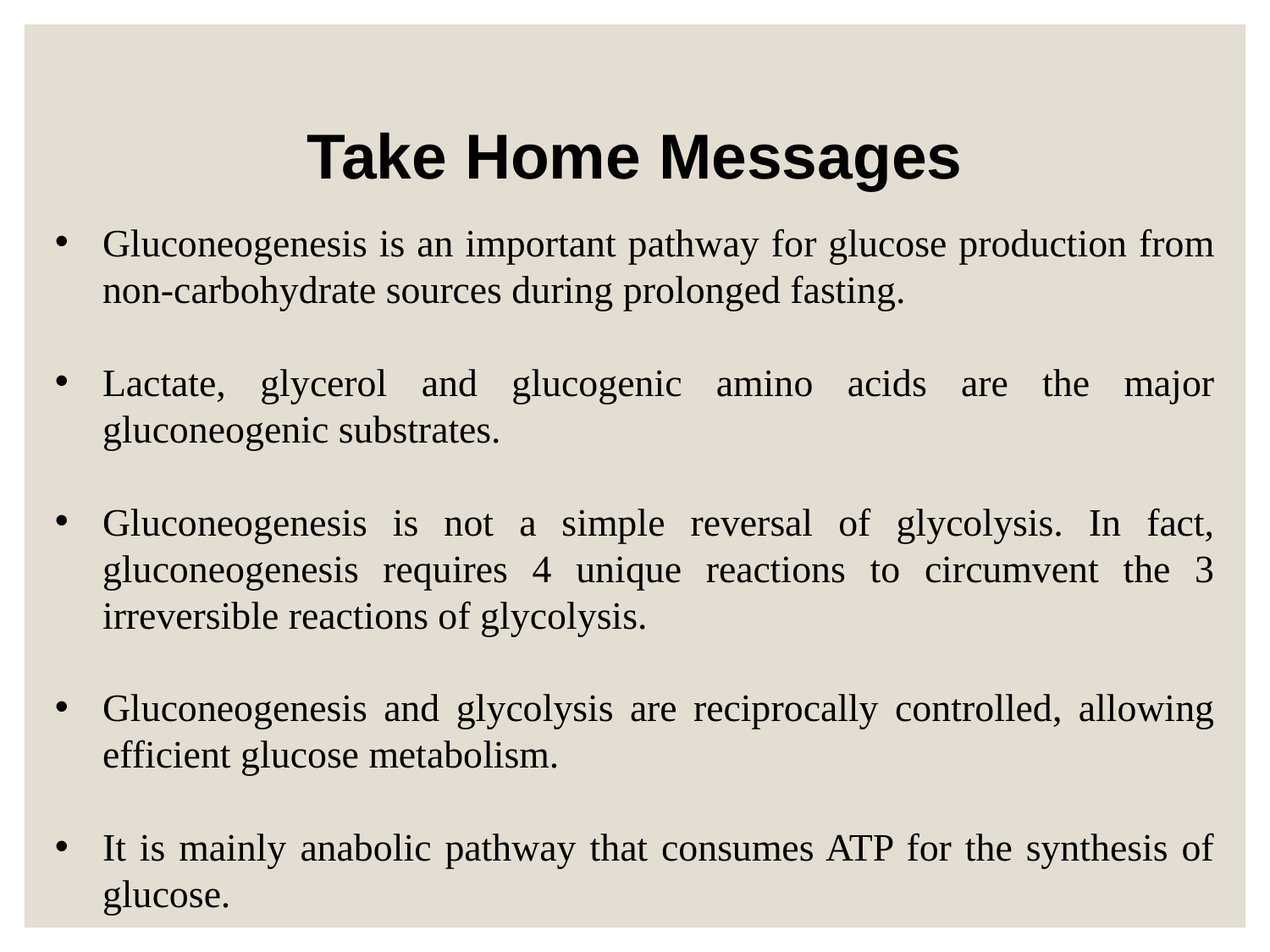

# Take Home Messages
Gluconeogenesis is an important pathway for glucose production from non-carbohydrate sources during prolonged fasting.

Lactate, glycerol and glucogenic amino acids are the major gluconeogenic substrates.

Gluconeogenesis is not a simple reversal of glycolysis. In fact, gluconeogenesis requires 4 unique reactions to circumvent the 3 irreversible reactions of glycolysis.

Gluconeogenesis and glycolysis are reciprocally controlled, allowing efficient glucose metabolism.

It is mainly anabolic pathway that consumes ATP for the synthesis of glucose.